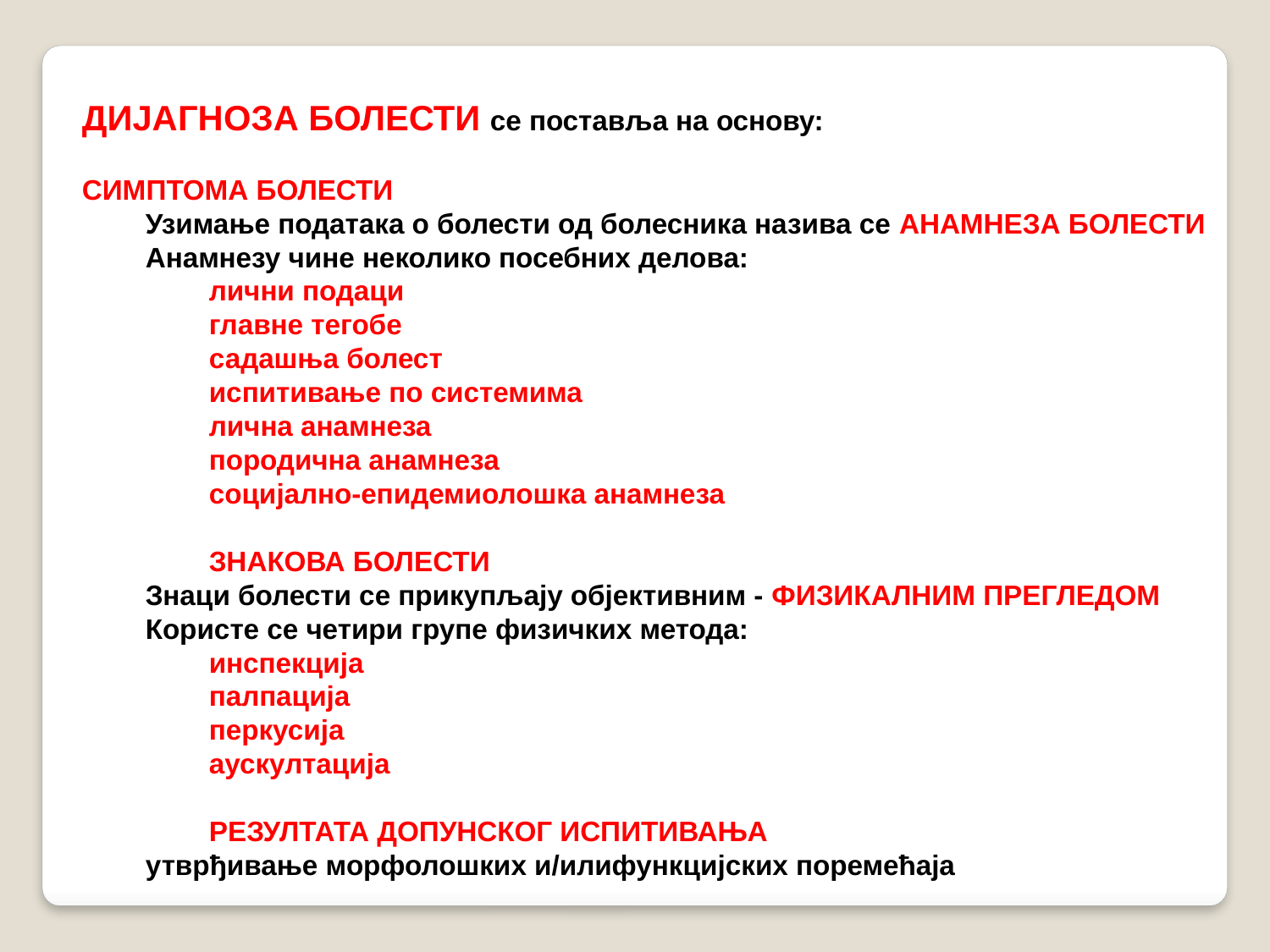

ДИЈАГНОЗА БОЛЕСТИ се поставља на основу:

СИМПТОМА БОЛЕСТИ
Узимање података о болести од болесника назива се АНАМНЕЗА БОЛЕСТИ
Анамнезу чине неколико посебних делова:
лични подаци
главне тегобе
садашња болест
испитивање по системима
лична анамнеза
породична анамнеза
социјално-епидемиолошка анамнеза

ЗНАКОВА БОЛЕСТИ
Знаци болести се прикупљају објективним - ФИЗИКАЛНИМ ПРЕГЛЕДОМ
Користе се четири групе физичких метода:
инспекција
палпација
перкусија
аускултација

РЕЗУЛТАТА ДОПУНСКОГ ИСПИТИВАЊА
утврђивање морфолошких и/илифункцијских поремећаја